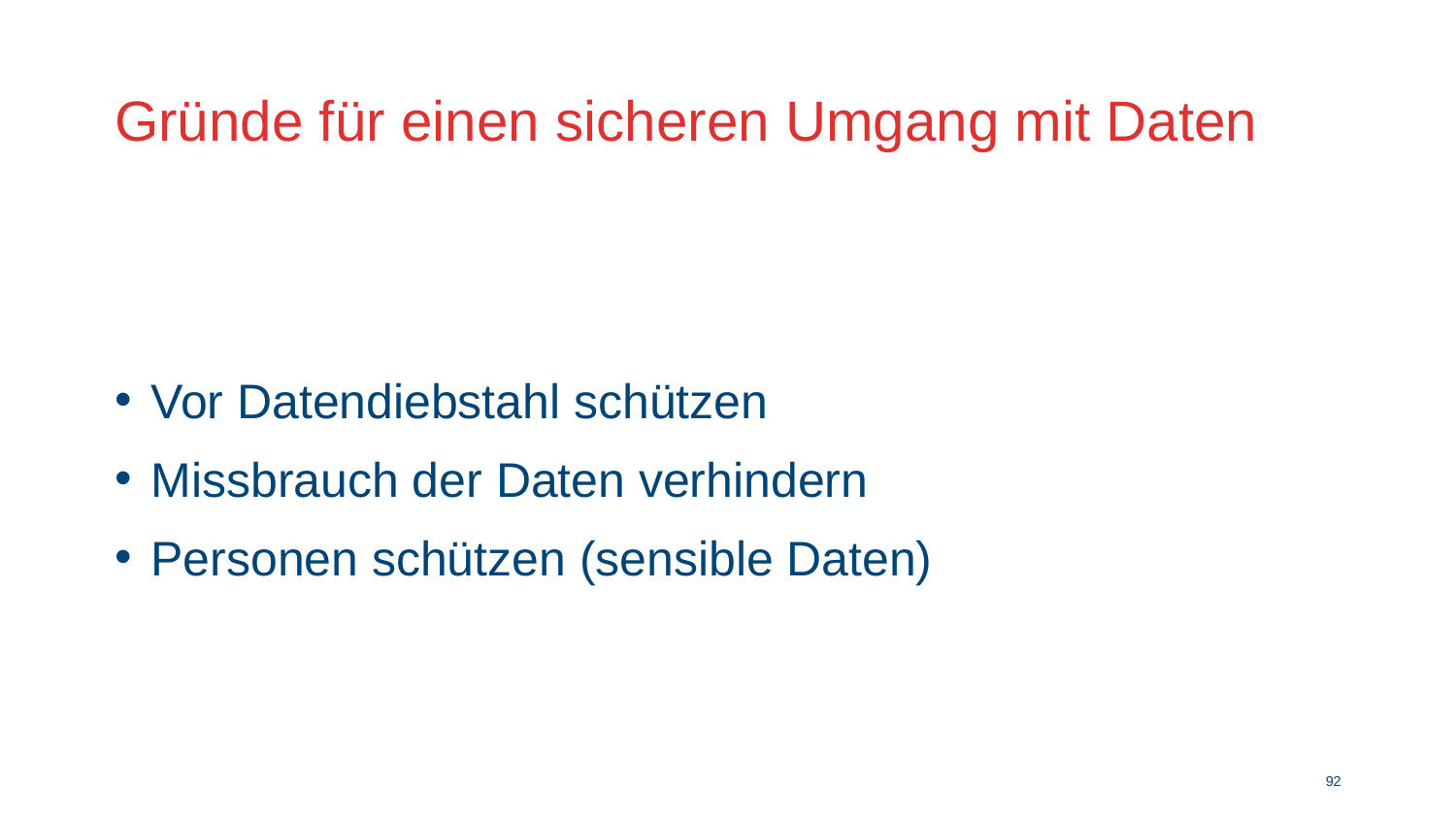

# Gründe für einen sicheren Umgang mit Daten
Vor Datendiebstahl schützen
Missbrauch der Daten verhindern
Personen schützen (sensible Daten)
92